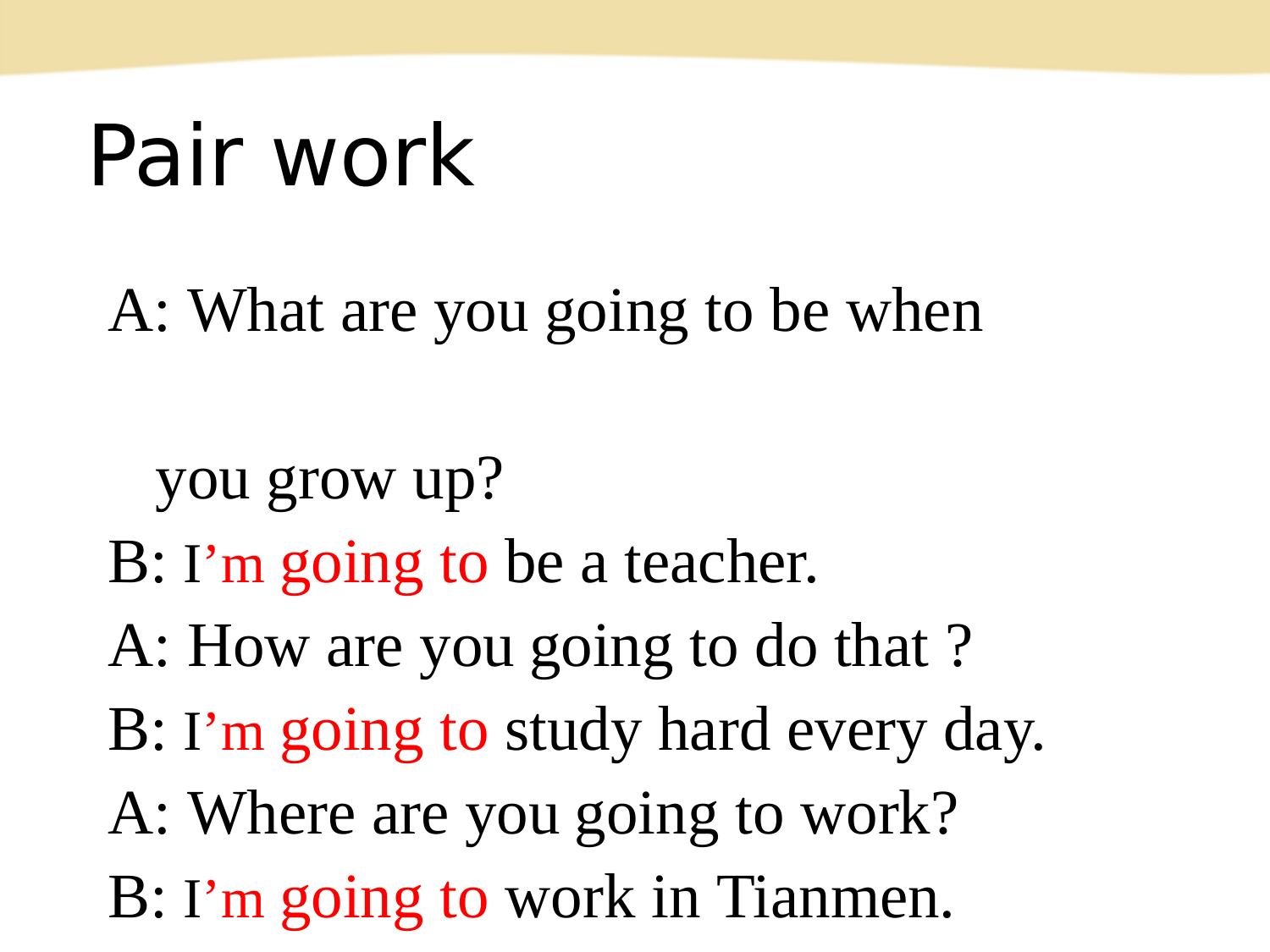

Pair work

A: What are you going to be when
   you grow up?
B: I’m going to be a teacher.
A: How are you going to do that ?
B: I’m going to study hard every day.
A: Where are you going to work?
B: I’m going to work in Tianmen.